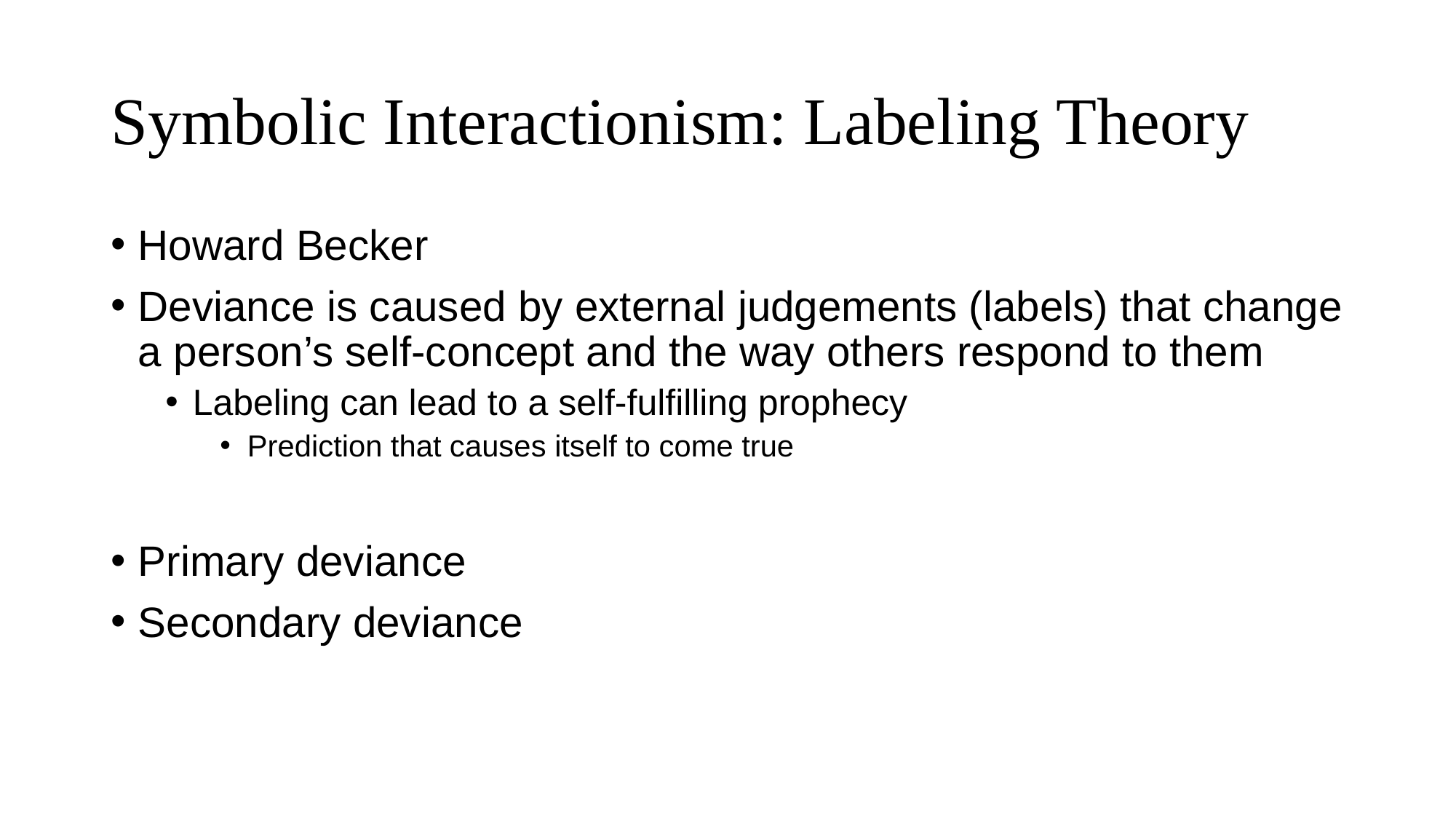

# Symbolic Interactionism: Labeling Theory
Howard Becker
Deviance is caused by external judgements (labels) that change a person’s self-concept and the way others respond to them
Labeling can lead to a self-fulfilling prophecy
Prediction that causes itself to come true

Primary deviance
Secondary deviance